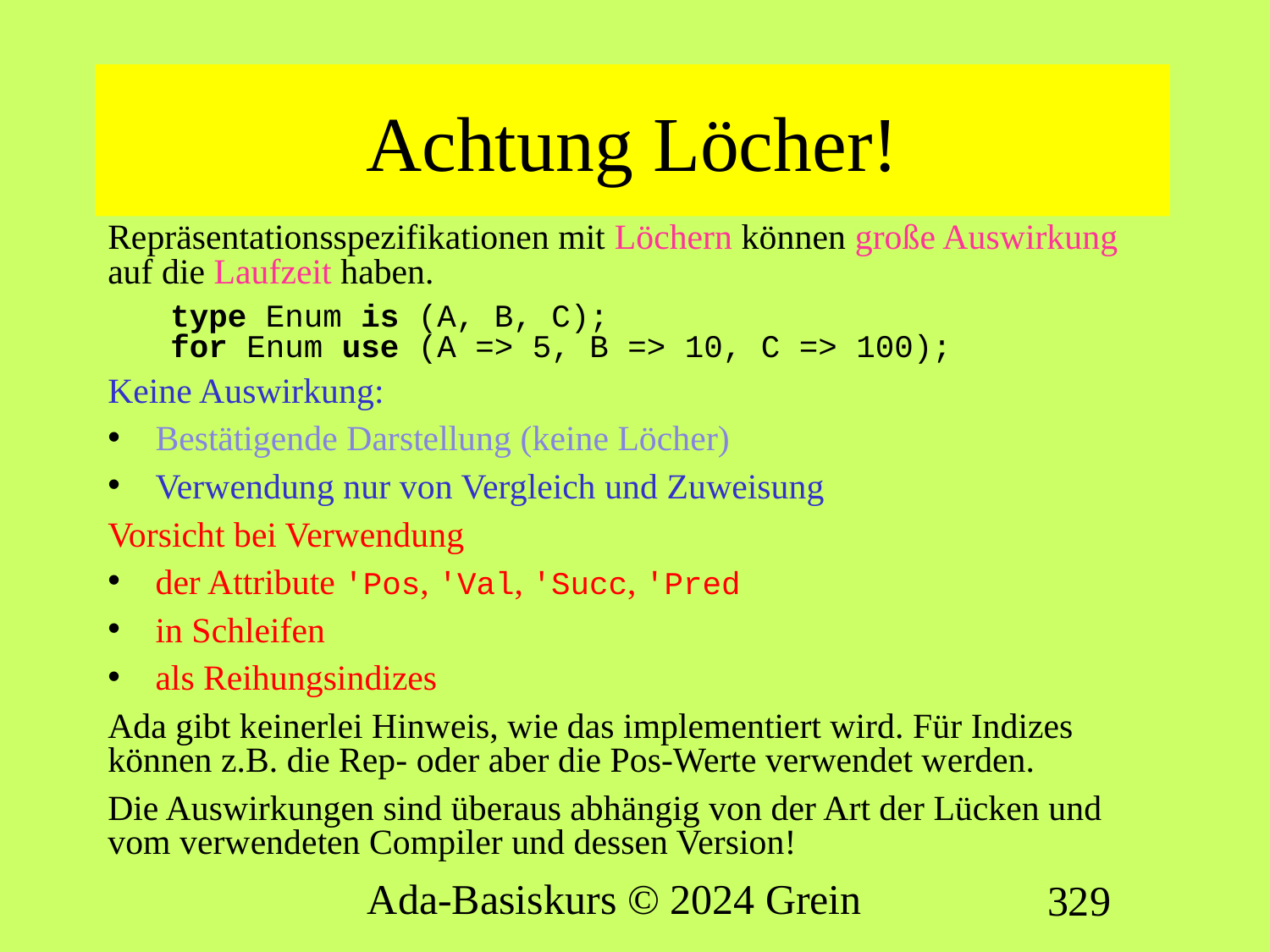

# Achtung Löcher!
Repräsentationsspezifikationen mit Löchern können große Auswirkung auf die Laufzeit haben.
type Enum is (A, B, C);
for Enum use (A => 5, B => 10, C => 100);
Keine Auswirkung:
Bestätigende Darstellung (keine Löcher)
Verwendung nur von Vergleich und Zuweisung
Vorsicht bei Verwendung
der Attribute 'Pos, 'Val, 'Succ, 'Pred
in Schleifen
als Reihungsindizes
Ada gibt keinerlei Hinweis, wie das implementiert wird. Für Indizes können z.B. die Rep- oder aber die Pos-Werte verwendet werden.
Die Auswirkungen sind überaus abhängig von der Art der Lücken und vom verwendeten Compiler und dessen Version!
Ada-Basiskurs © 2024 Grein
329